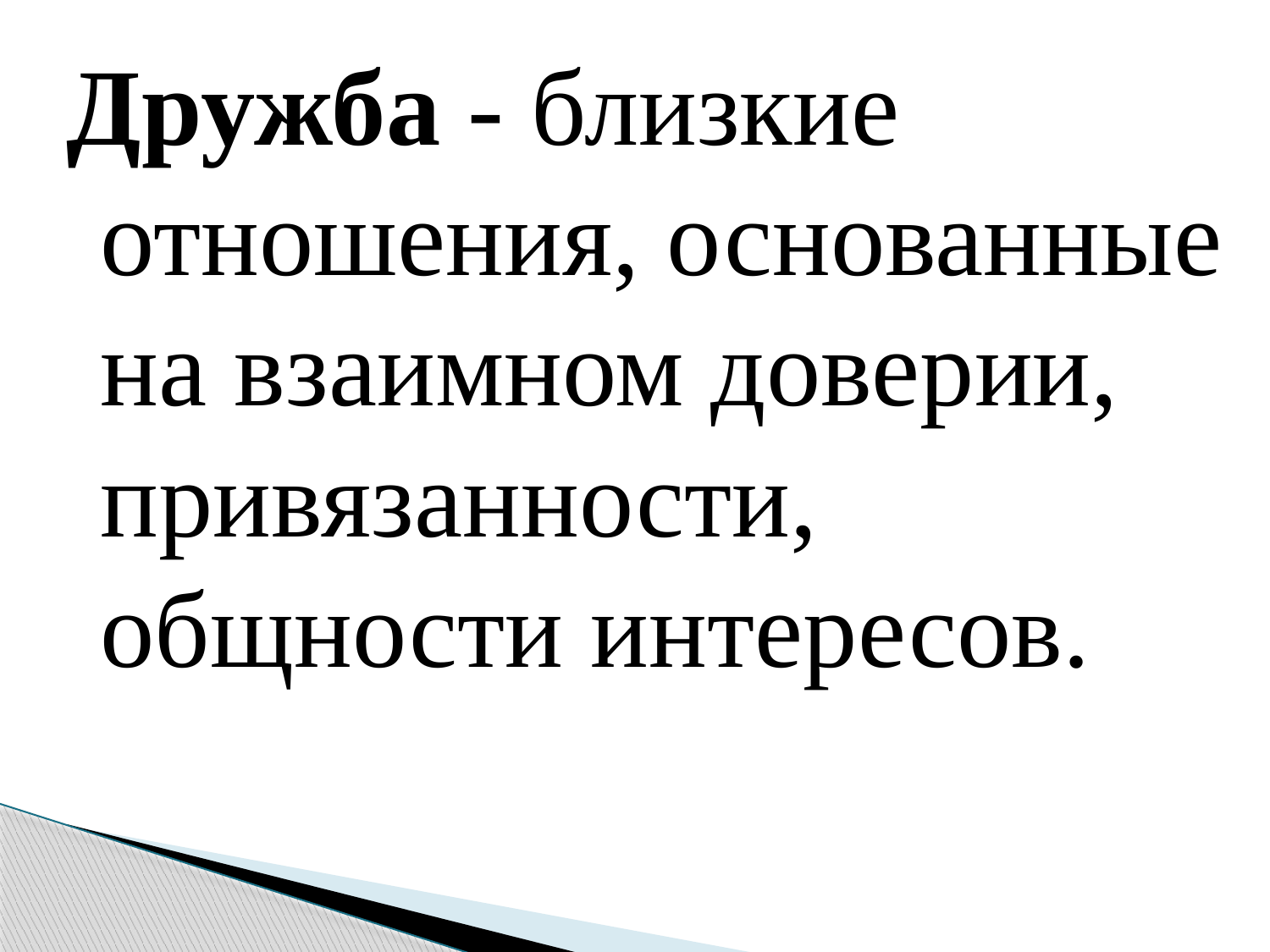

Дружба - близкие отношения, основанные на взаимном доверии, привязанности, общности интересов.